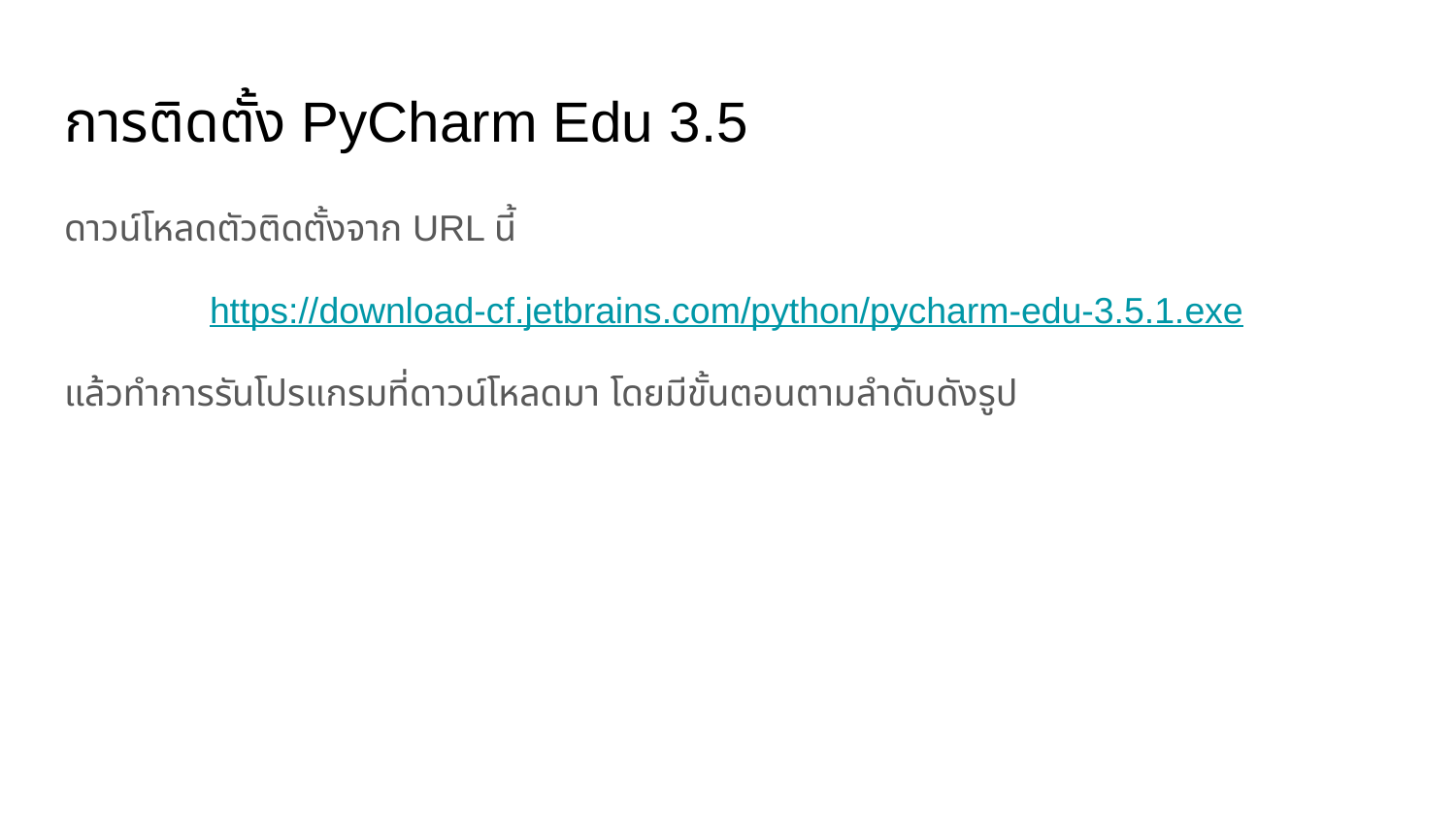

# การติดตั้ง PyCharm Edu 3.5
ดาวน์โหลดตัวติดตั้งจาก URL นี้
	https://download-cf.jetbrains.com/python/pycharm-edu-3.5.1.exe
แล้วทำการรันโปรแกรมที่ดาวน์โหลดมา โดยมีขั้นตอนตามลำดับดังรูป